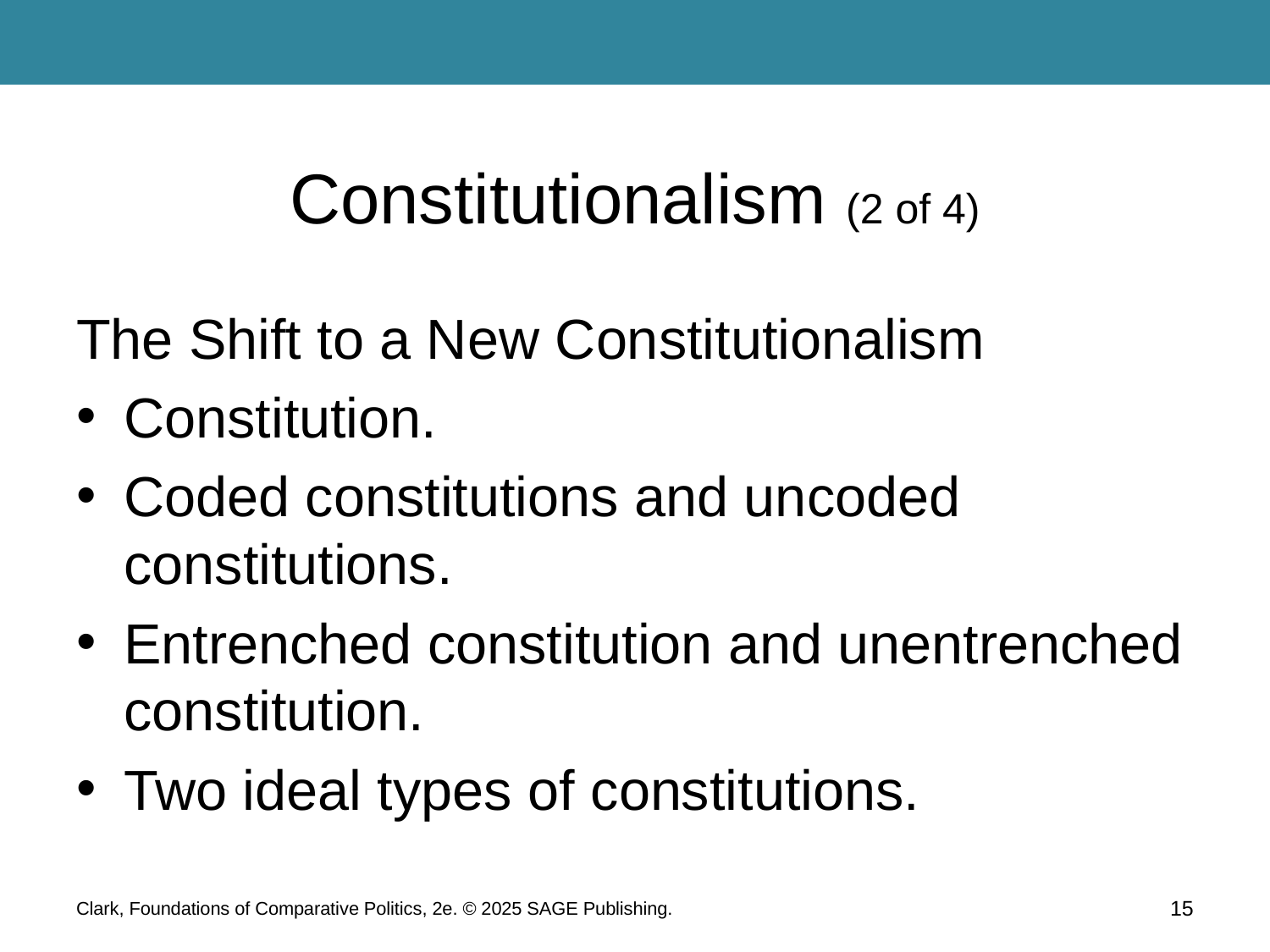

# Constitutionalism (2 of 4)
The Shift to a New Constitutionalism
Constitution.
Coded constitutions and uncoded constitutions.
Entrenched constitution and unentrenched constitution.
Two ideal types of constitutions.
Clark, Foundations of Comparative Politics, 2e. © 2025 SAGE Publishing.
15